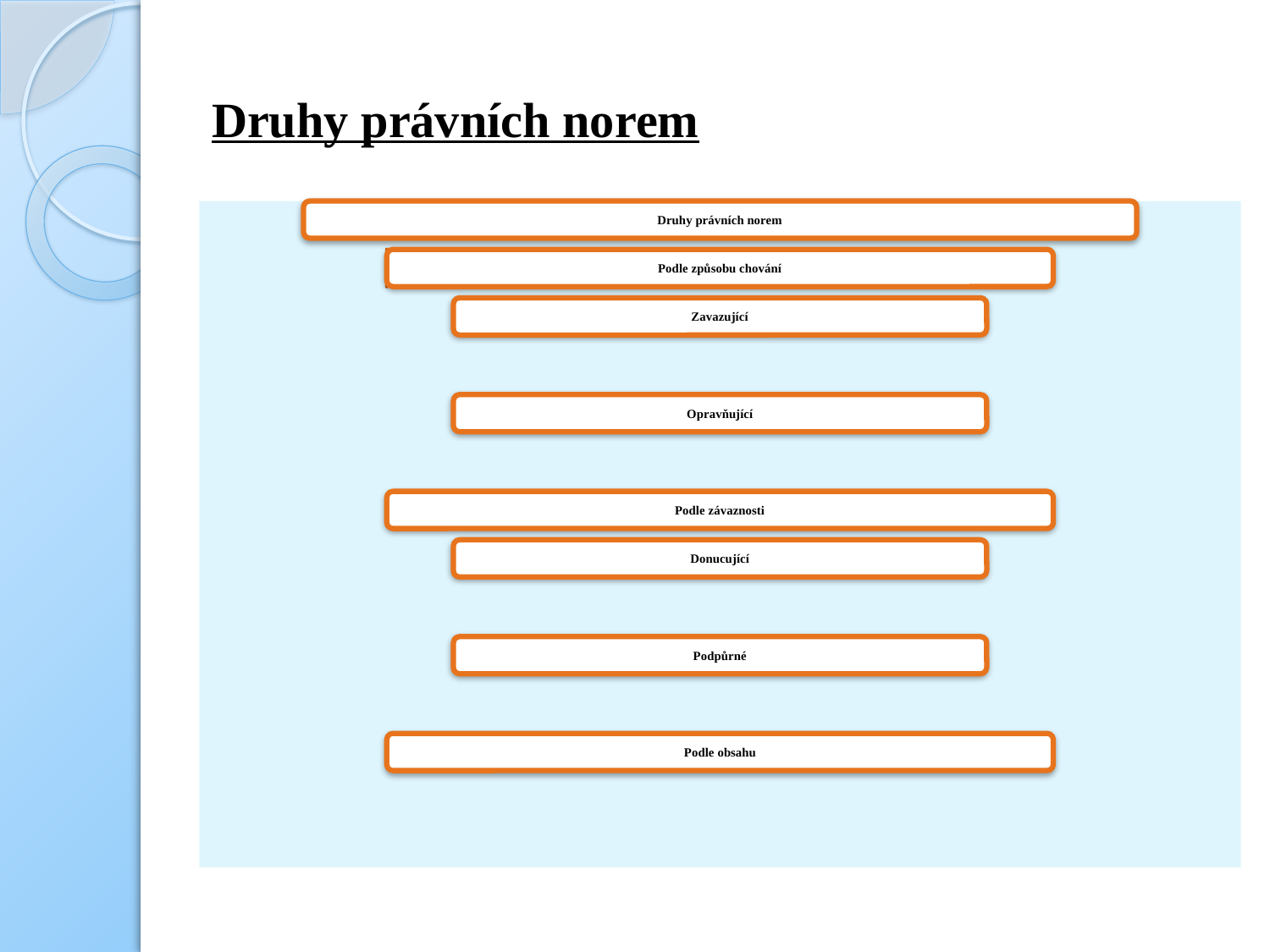

# Druhy právních norem

Druhy právních norem
Podle způsobu chování
Zavazující
Opravňující
Podle závaznosti
Donucující
Podle obsahu
Podpůrné